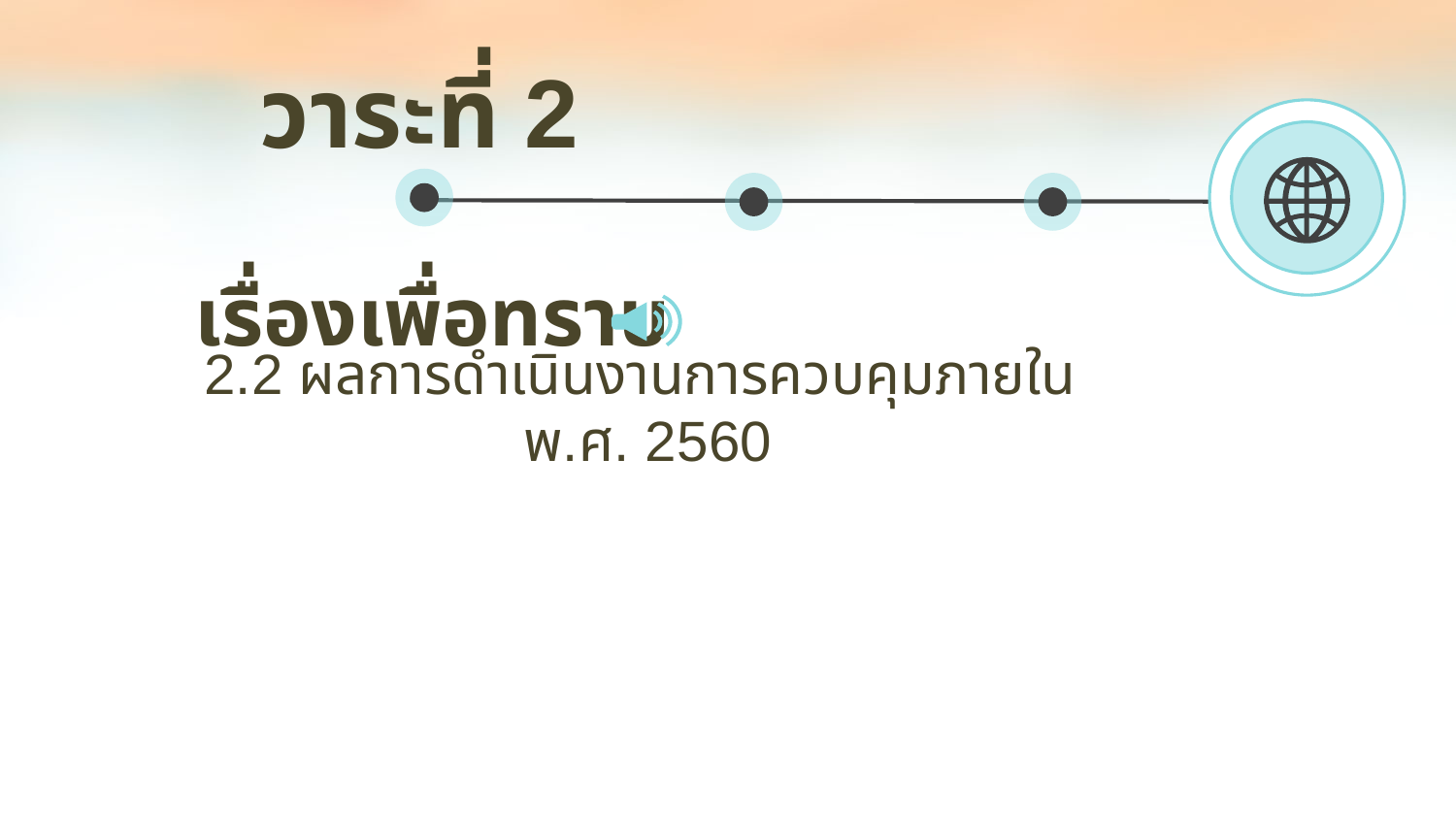

วาระที่ 2

เรื่องเพื่อทราบ

2.2 ผลการดำเนินงานการควบคุมภายใน  พ.ศ. 2560